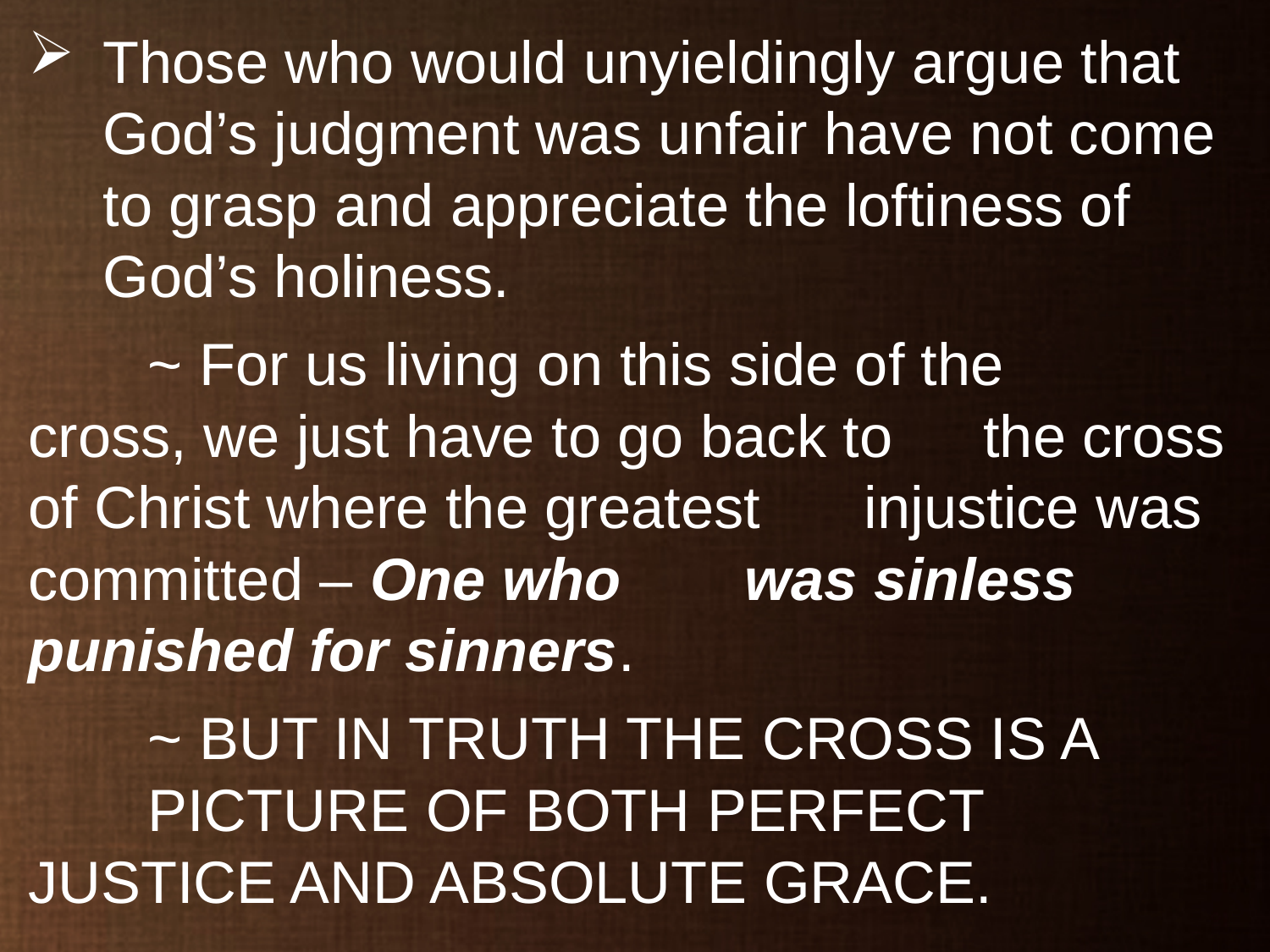

Those who would unyieldingly argue that God’s judgment was unfair have not come to grasp and appreciate the loftiness of God’s holiness.
	~ For us living on this side of the 					cross, we just have to go back to 				the cross of Christ where the greatest 			injustice was committed – One who 			was sinless punished for sinners.
	~ BUT IN TRUTH THE CROSS IS A 				PICTURE OF BOTH PERFECT 				JUSTICE AND ABSOLUTE GRACE.